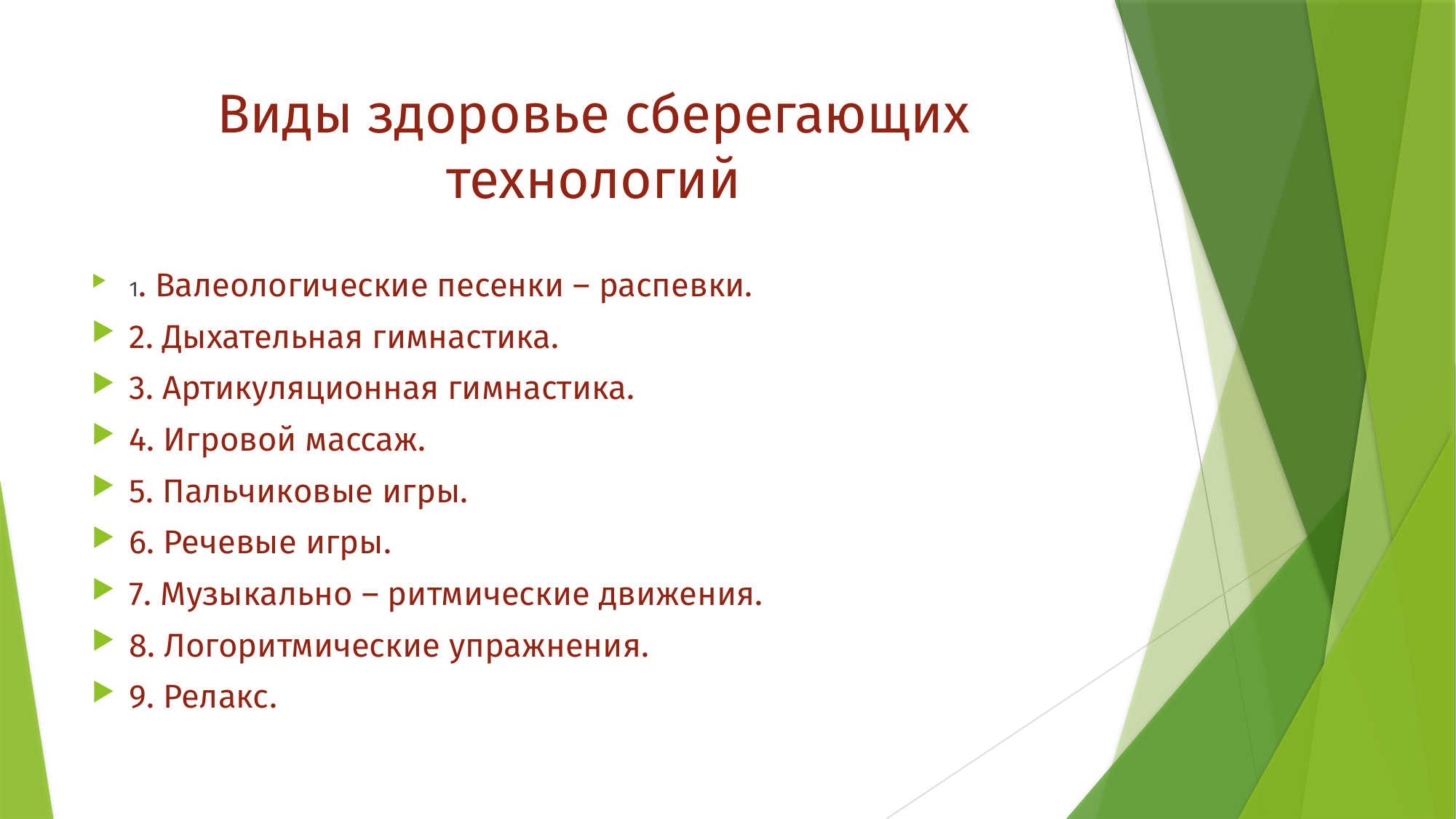

# Виды здоровье сберегающих технологий
1. Валеологические песенки – распевки.
2. Дыхательная гимнастика.
3. Артикуляционная гимнастика.
4. Игровой массаж.
5. Пальчиковые игры.
6. Речевые игры.
7. Музыкально – ритмические движения.
8. Логоритмические упражнения.
9. Релакс.